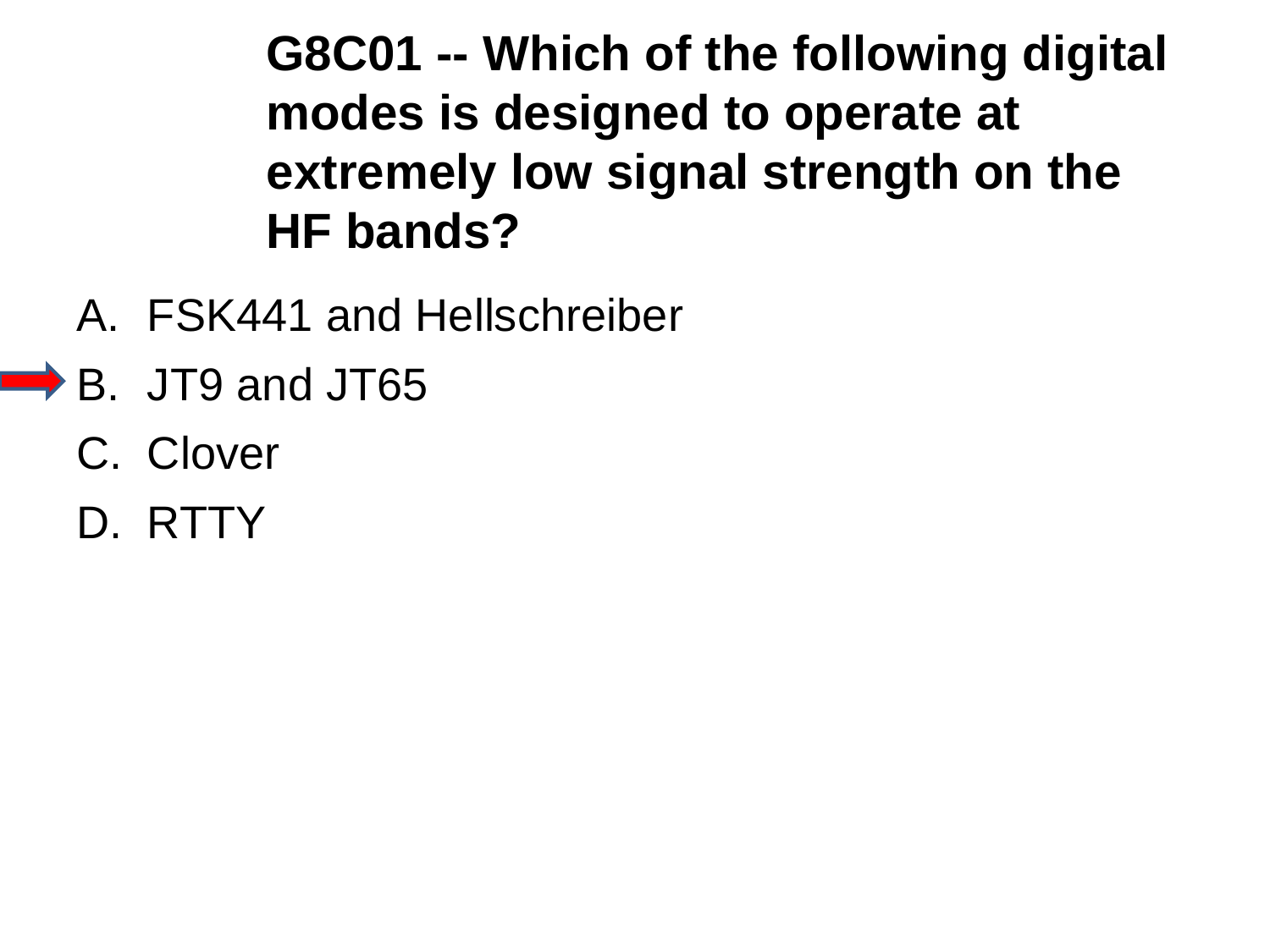

G8C01 -- Which of the following digital modes is designed to operate at extremely low signal strength on the HF bands?
A.	FSK441 and Hellschreiber
B.	JT9 and JT65
C.	Clover
D.	RTTY